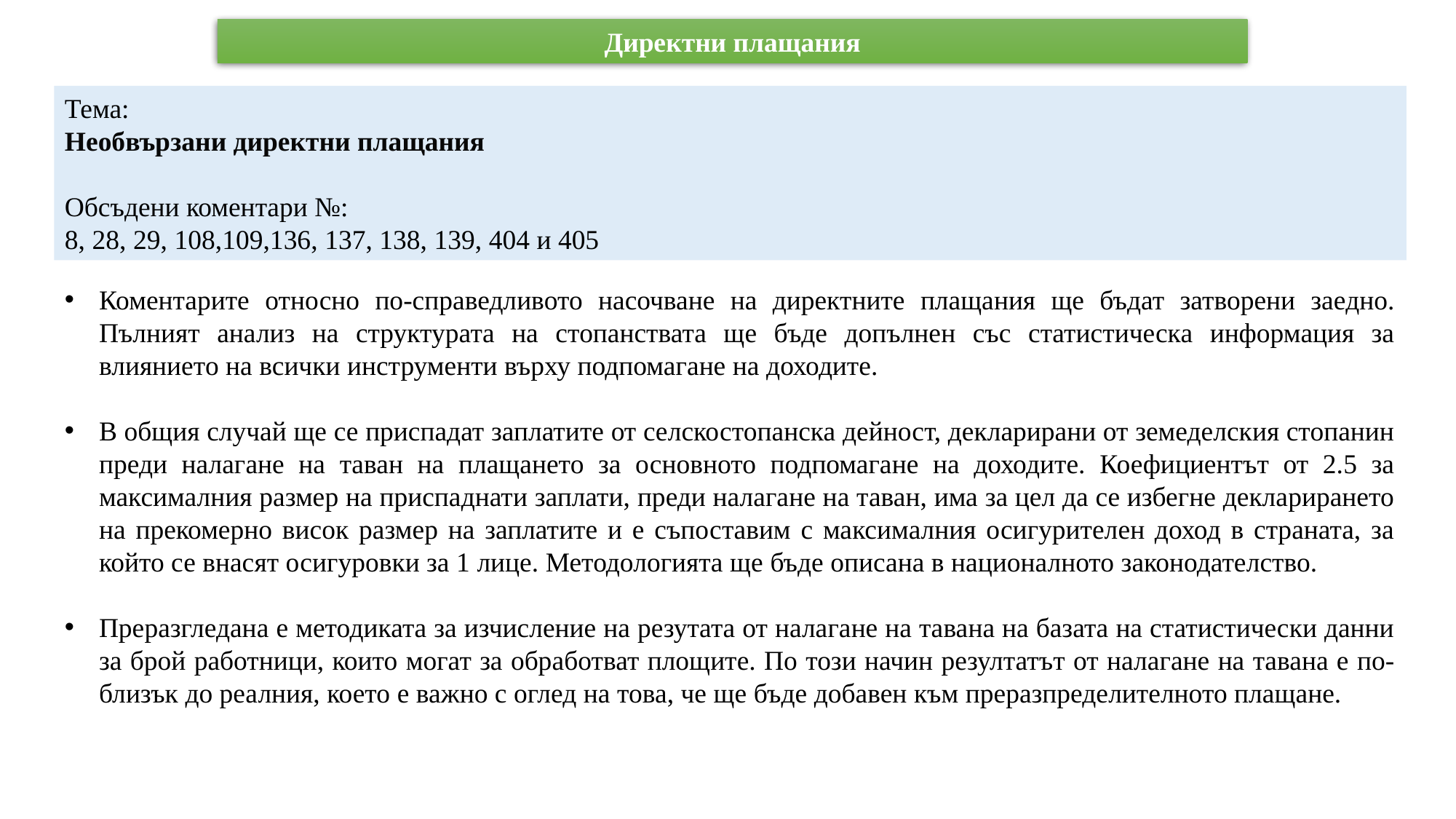

Директни плащания
Тема:
Необвързани директни плащания

Обсъдени коментари №:
8, 28, 29, 108,109,136, 137, 138, 139, 404 и 405
Коментарите относно по-справедливото насочване на директните плащания ще бъдат затворени заедно. Пълният анализ на структурата на стопанствата ще бъде допълнен със статистическа информация за влиянието на всички инструменти върху подпомагане на доходите.

В общия случай ще се приспадат заплатите от селскостопанска дейност, декларирани от земеделския стопанин преди налагане на таван на плащането за основното подпомагане на доходите. Коефициентът от 2.5 за максималния размер на приспаднати заплати, преди налагане на таван, има за цел да се избегне декларирането на прекомерно висок размер на заплатите и е съпоставим с максималния осигурителен доход в страната, за който се внасят осигуровки за 1 лице. Методологията ще бъде описана в националното законодателство.

Преразгледана е методиката за изчисление на резутата от налагане на тавана на базата на статистически данни за брой работници, които могат за обработват площите. По този начин резултатът от налагане на тавана е по-близък до реалния, което е важно с оглед на това, че ще бъде добавен към преразпределителното плащане.